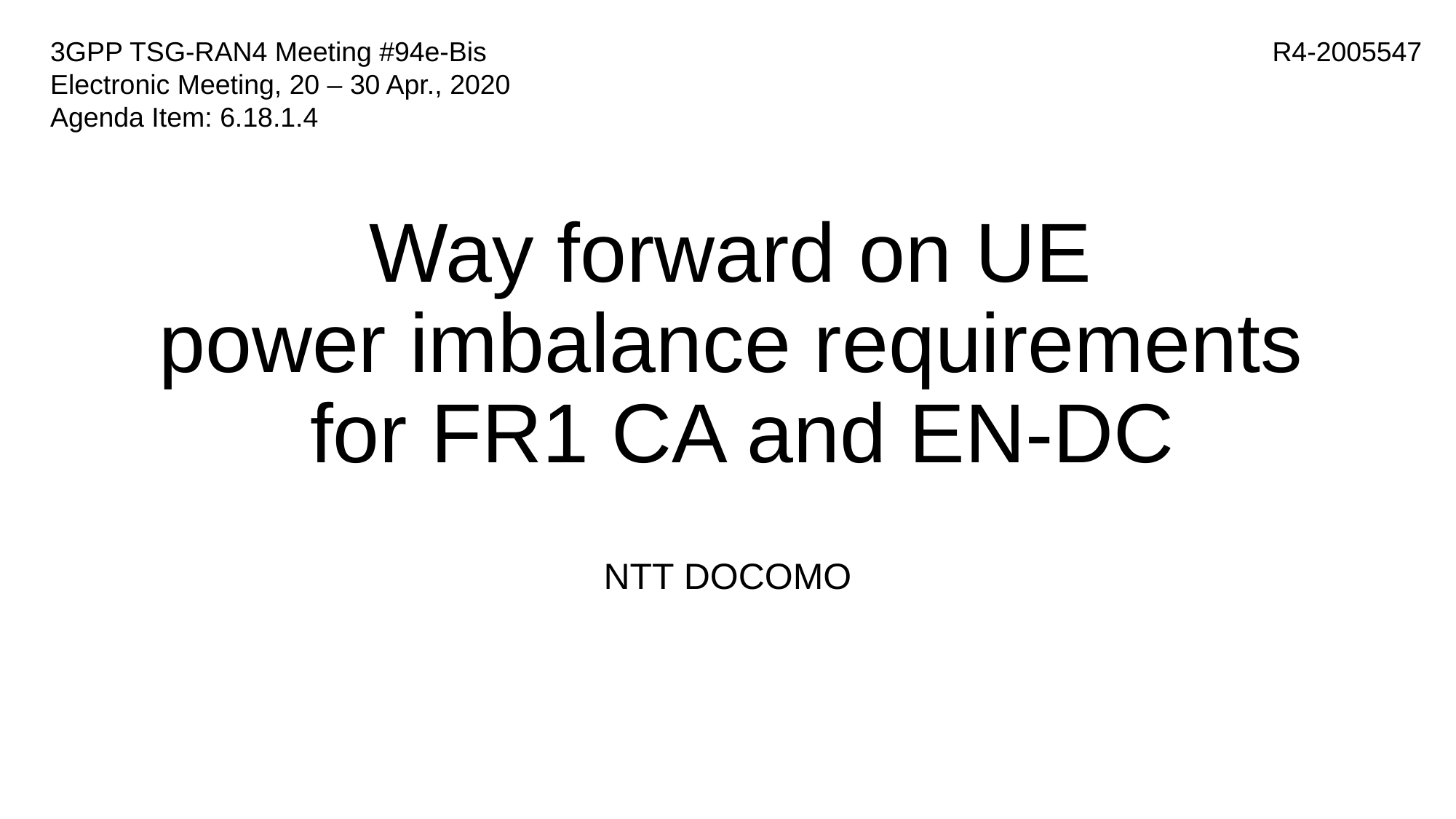

3GPP TSG-RAN4 Meeting #94e-Bis
Electronic Meeting, 20 – 30 Apr., 2020
Agenda Item: 6.18.1.4
R4-2005547
# Way forward on UE power imbalance requirements for FR1 CA and EN-DC
NTT DOCOMO